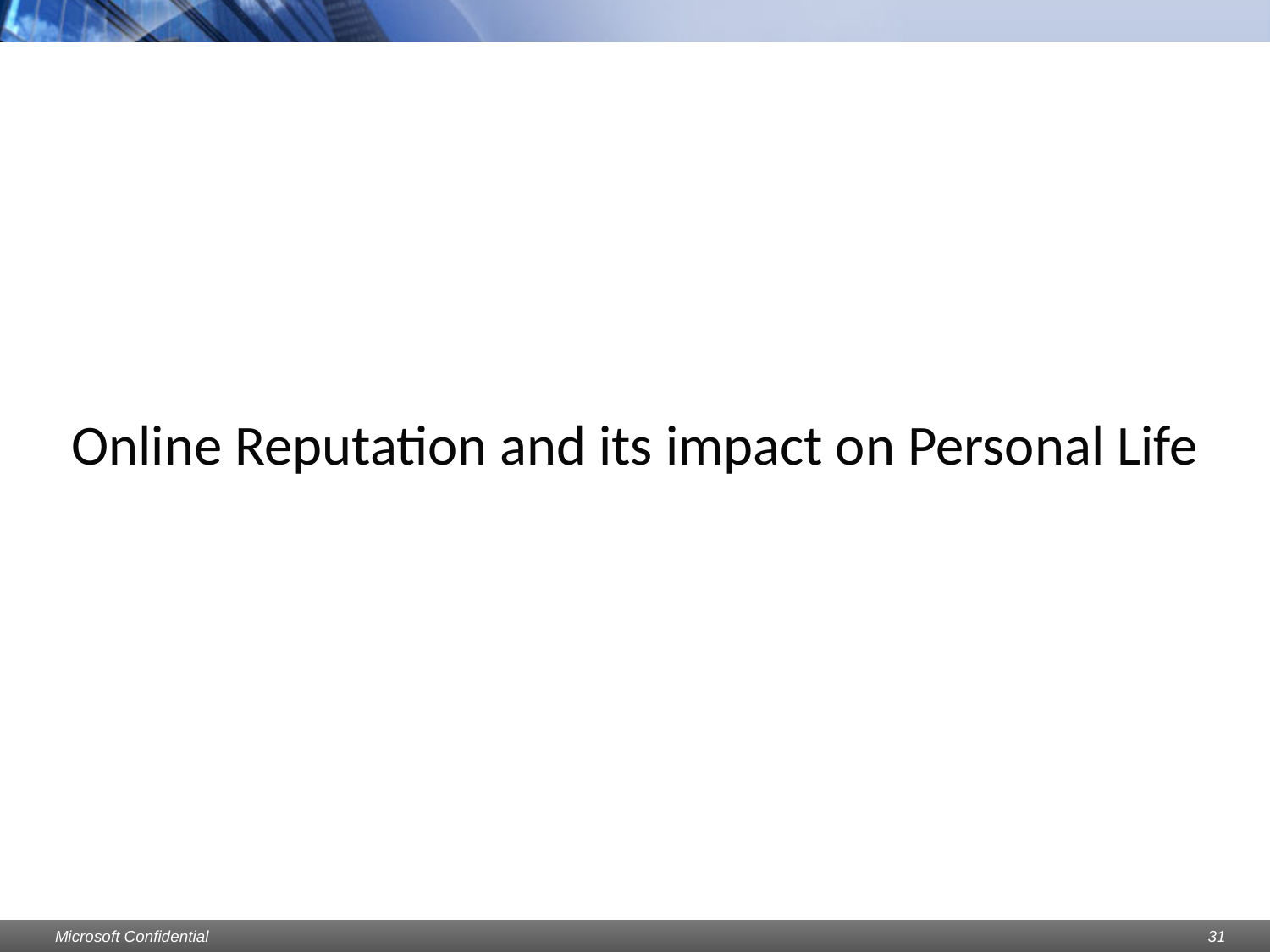

# Online Reputation and its impact on Personal Life